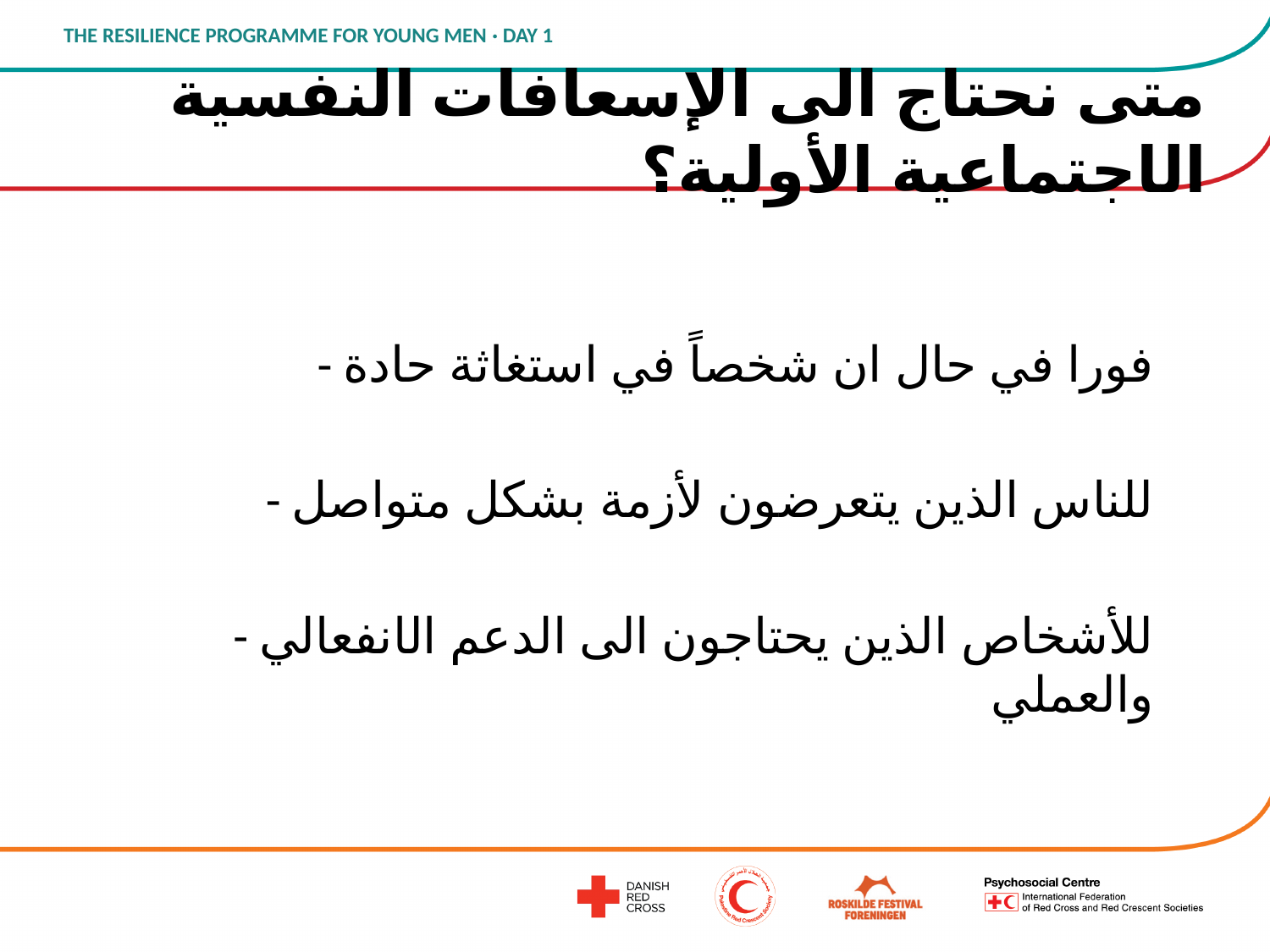

# متى نحتاج الى الإسعافات النفسية الاجتماعية الأولية؟

- فورا في حال ان شخصاً في استغاثة حادة

- للناس الذين يتعرضون لأزمة بشكل متواصل

- للأشخاص الذين يحتاجون الى الدعم الانفعالي والعملي